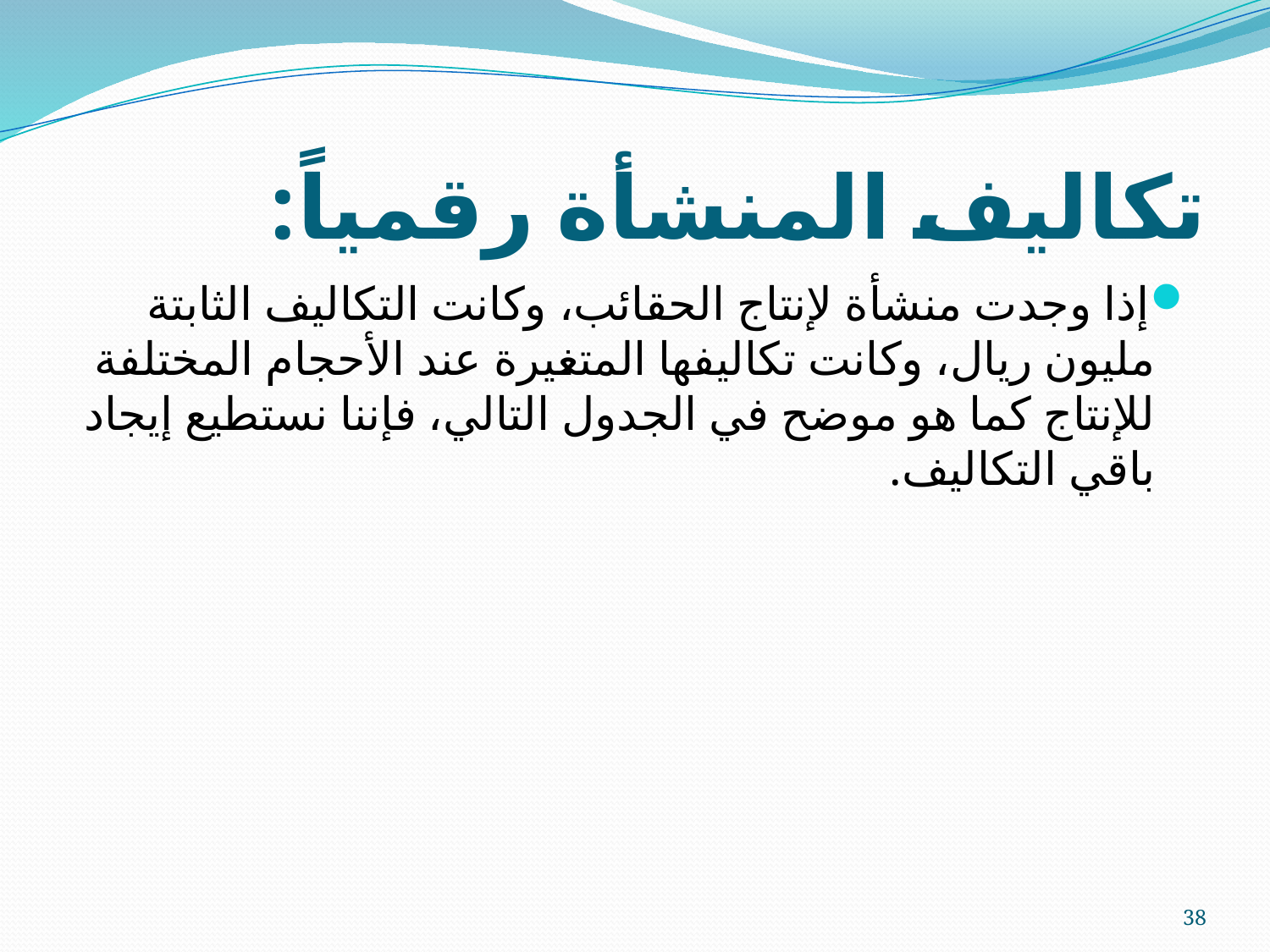

# تكاليف المنشأة رقمياً:
إذا وجدت منشأة لإنتاج الحقائب، وكانت التكاليف الثابتة مليون ريال، وكانت تكاليفها المتغيرة عند الأحجام المختلفة للإنتاج كما هو موضح في الجدول التالي، فإننا نستطيع إيجاد باقي التكاليف.

38